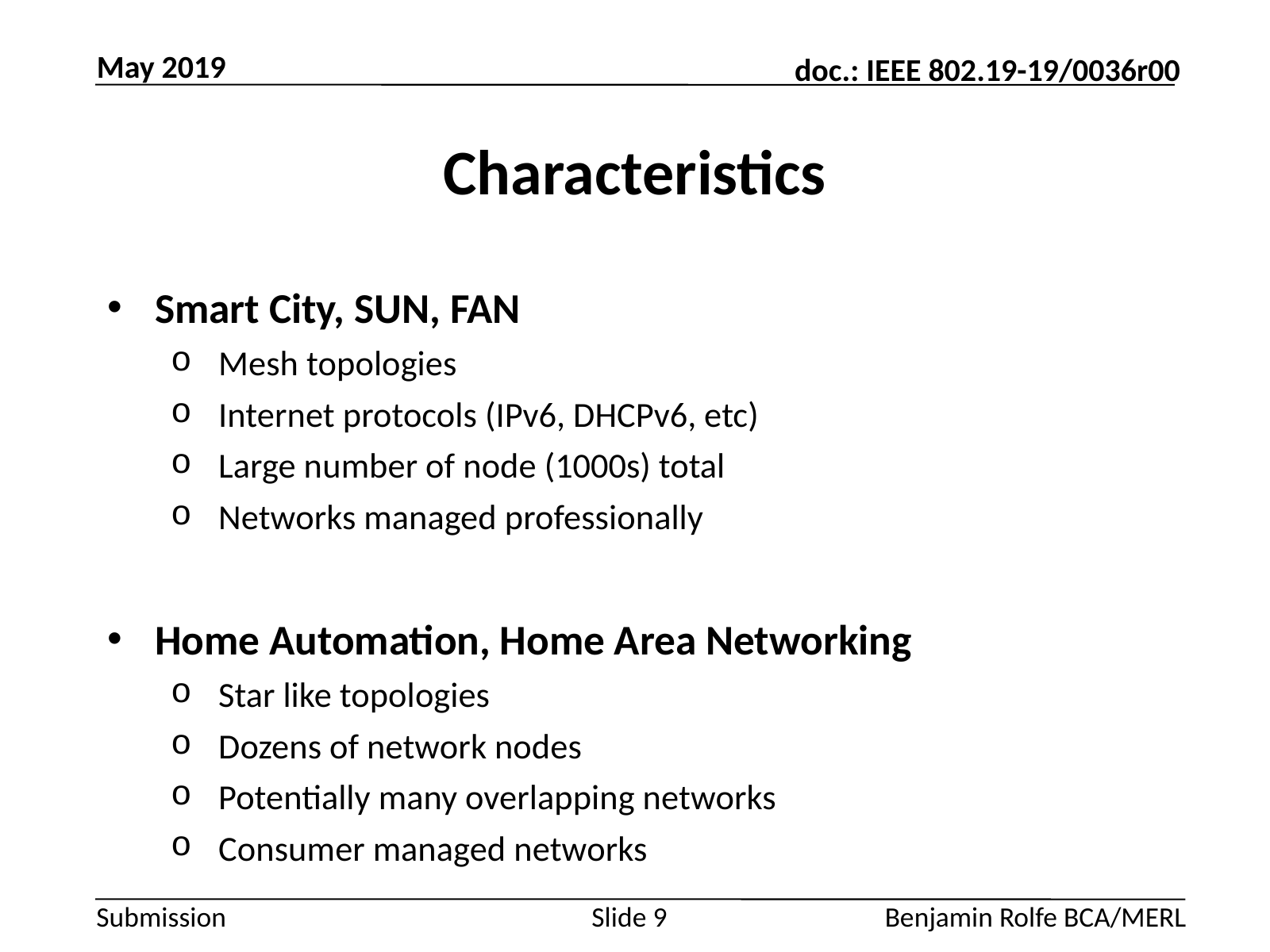

May 2019
# Characteristics
Smart City, SUN, FAN
Mesh topologies
Internet protocols (IPv6, DHCPv6, etc)
Large number of node (1000s) total
Networks managed professionally

Home Automation, Home Area Networking
Star like topologies
Dozens of network nodes
Potentially many overlapping networks
Consumer managed networks

Slide 9
Benjamin Rolfe BCA/MERL